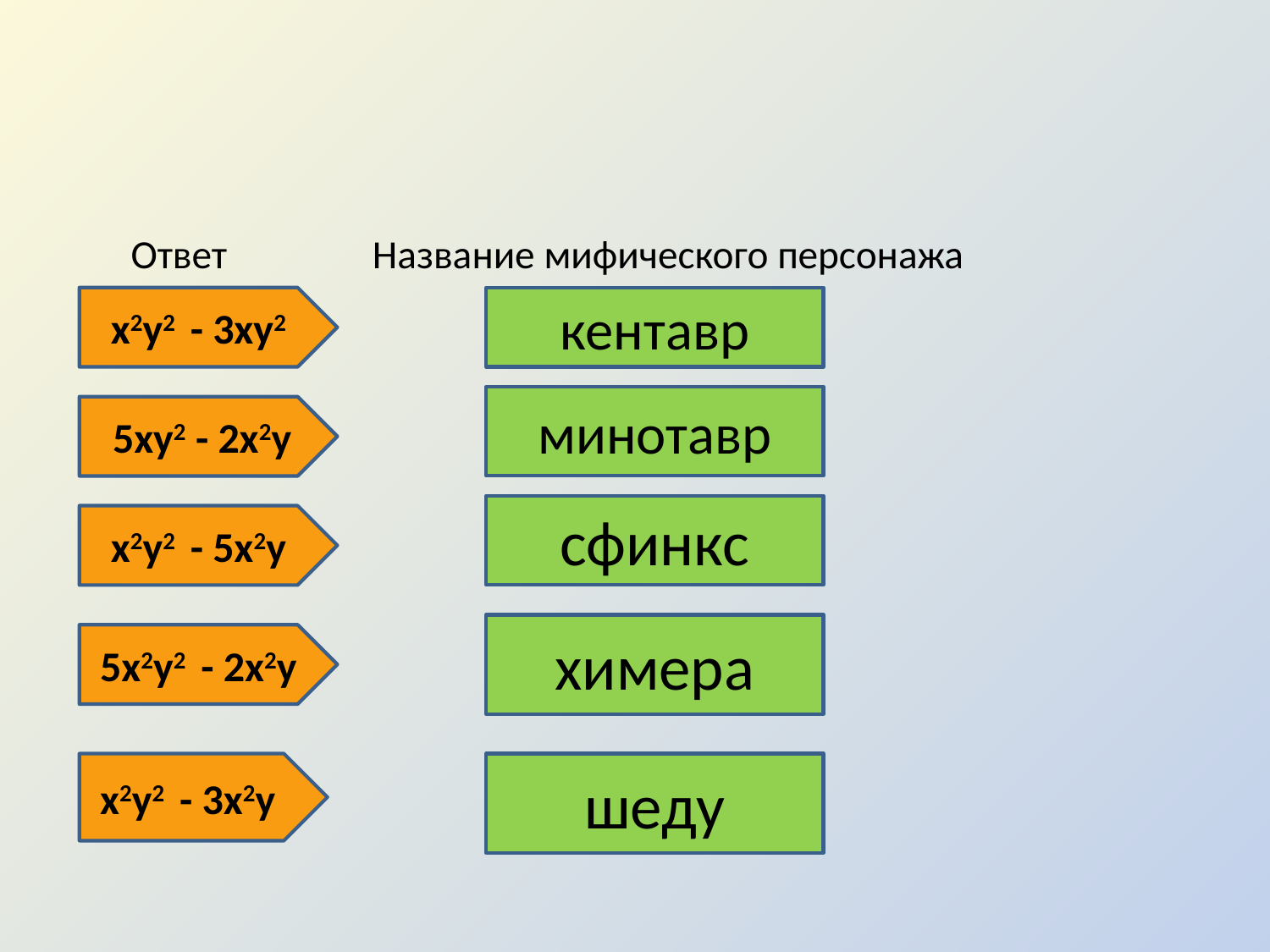

#
      Ответ                Название мифического персонажа

х2у2  - 3ху2
кентавр
минотавр
 5ху2 - 2х2у
сфинкс
х2у2  - 5х2у
химера
5х2у2  - 2х2у
х2у2  - 3х2у
шеду